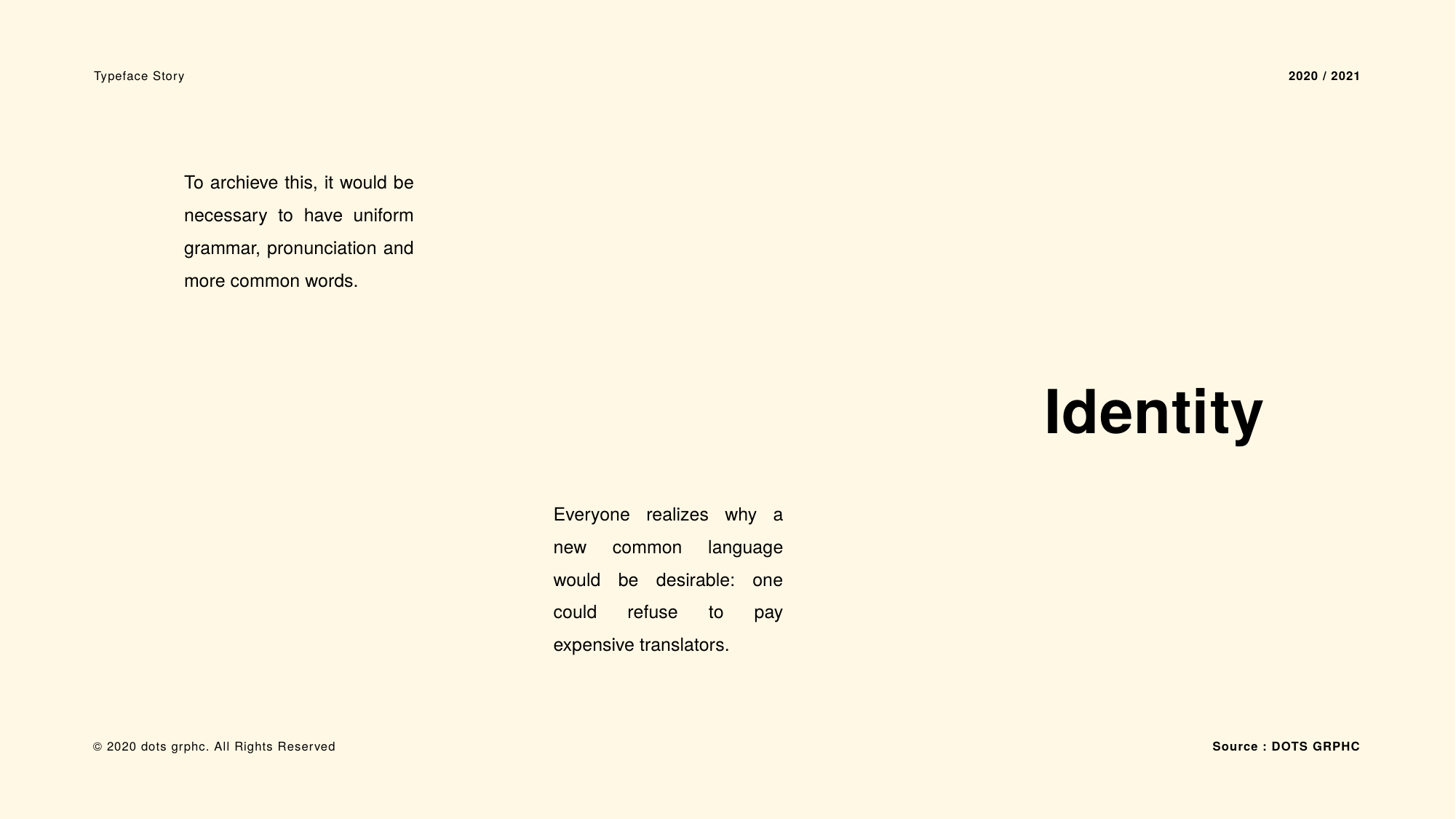

Typeface Story
2020 / 2021

To archieve this, it would be necessary to have uniform grammar, pronunciation and more common words.
Identity

Everyone realizes why a new common language would be desirable: one could refuse to pay expensive translators.
Source : DOTS GRPHC
© 2020 dots grphc. All Rights Reserved